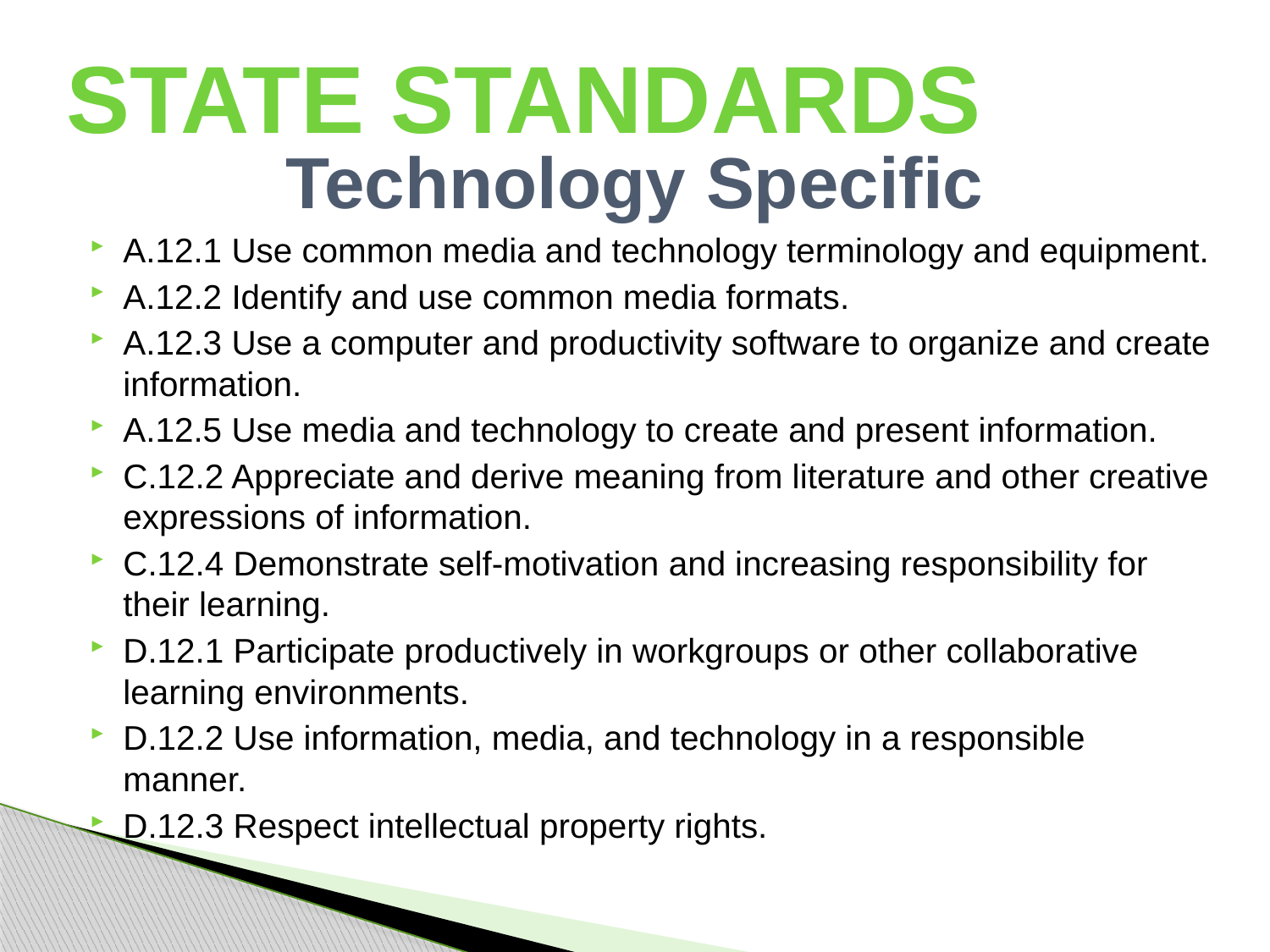

State Standards
# Technology Specific
A.12.1 Use common media and technology terminology and equipment.
A.12.2 Identify and use common media formats.
A.12.3 Use a computer and productivity software to organize and create information.
A.12.5 Use media and technology to create and present information.
C.12.2 Appreciate and derive meaning from literature and other creative expressions of information.
C.12.4 Demonstrate self-motivation and increasing responsibility for their learning.
D.12.1 Participate productively in workgroups or other collaborative learning environments.
D.12.2 Use information, media, and technology in a responsible manner.
D.12.3 Respect intellectual property rights.